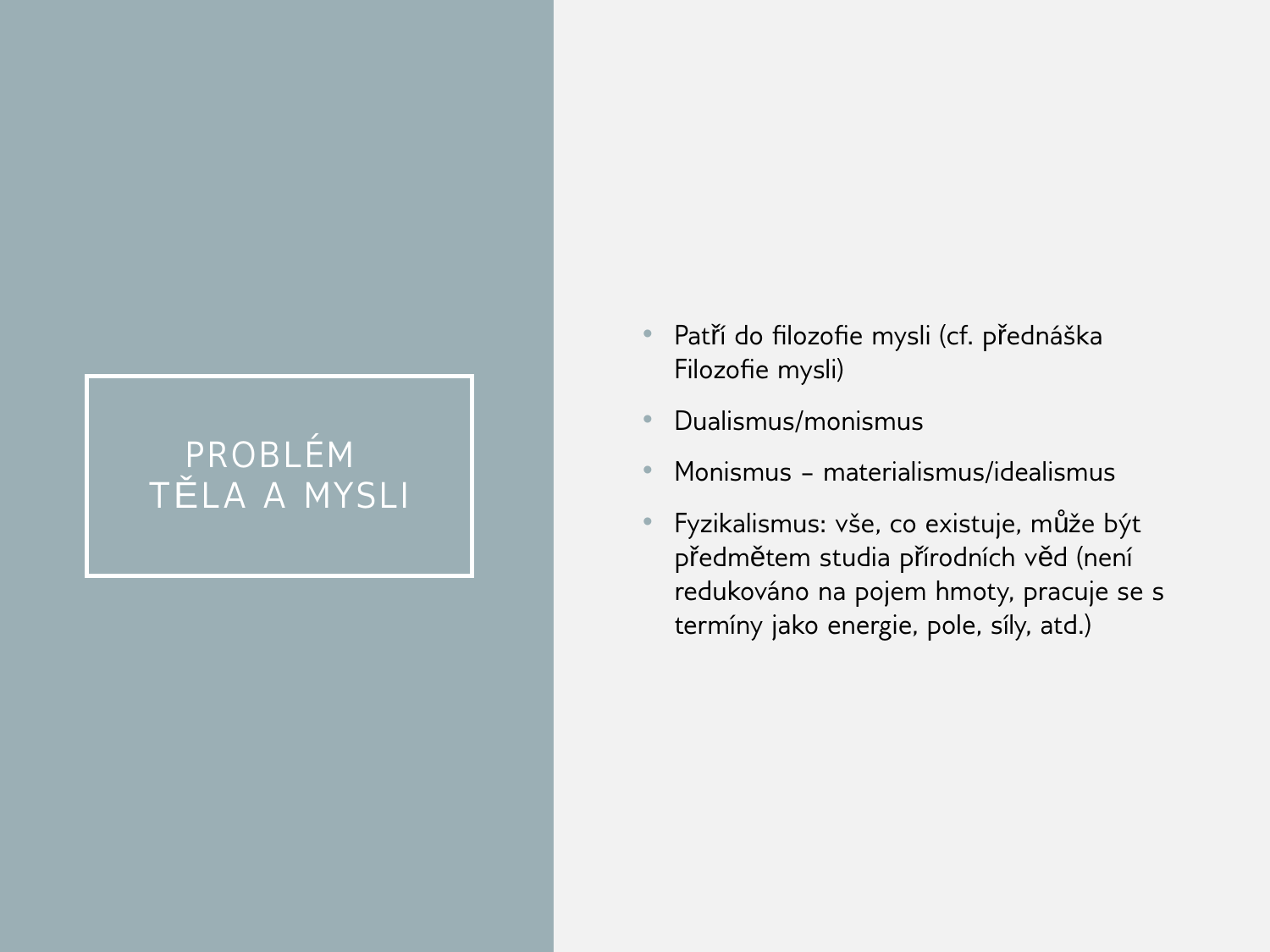

Patří do filozofie mysli (cf. přednáška Filozofie mysli)
Dualismus/monismus
Monismus – materialismus/idealismus
Fyzikalismus: vše, co existuje, může být předmětem studia přírodních věd (není redukováno na pojem hmoty, pracuje se s termíny jako energie, pole, síly, atd.)

# Problém těla a mysli